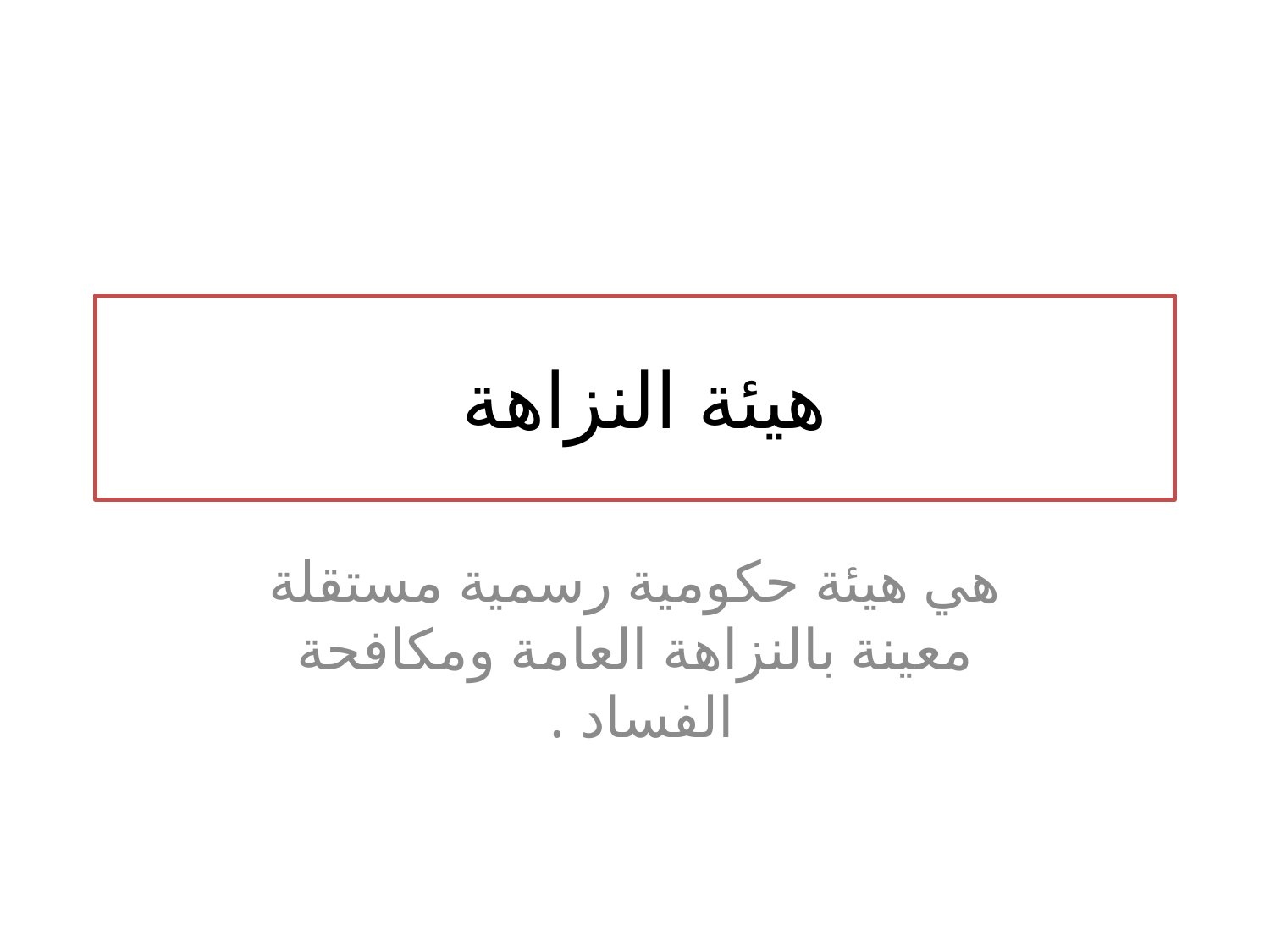

# هيئة النزاهة
هي هيئة حكومية رسمية مستقلة معينة بالنزاهة العامة ومكافحة الفساد .